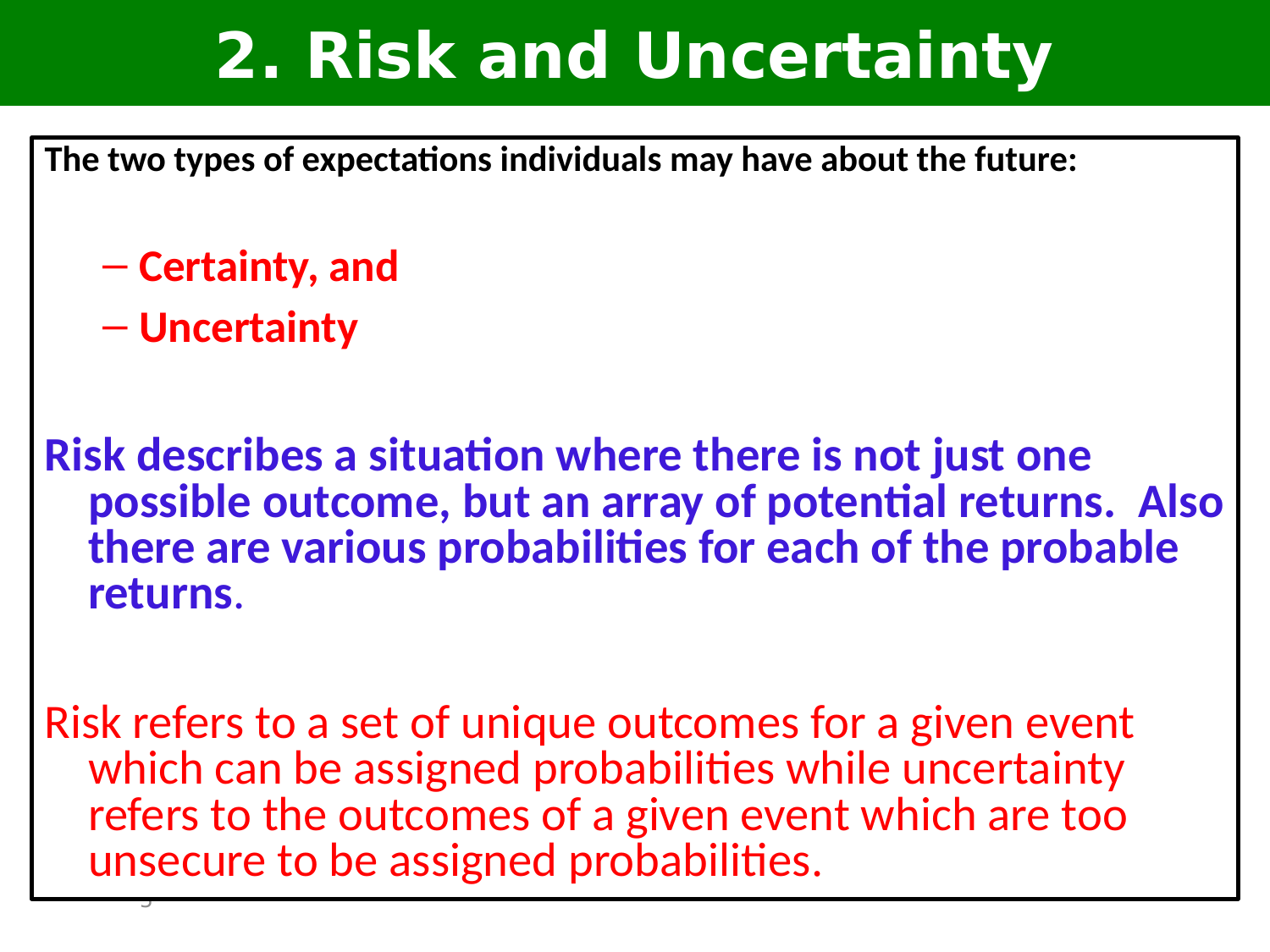

2. Risk and Uncertainty
The two types of expectations individuals may have about the future:

Certainty, and
Uncertainty

Risk describes a situation where there is not just one possible outcome, but an array of potential returns.  Also there are various probabilities for each of the probable returns.

Risk refers to a set of unique outcomes for a given event which can be assigned probabilities while uncertainty refers to the outcomes of a given event which are too unsecure to be assigned probabilities.
5